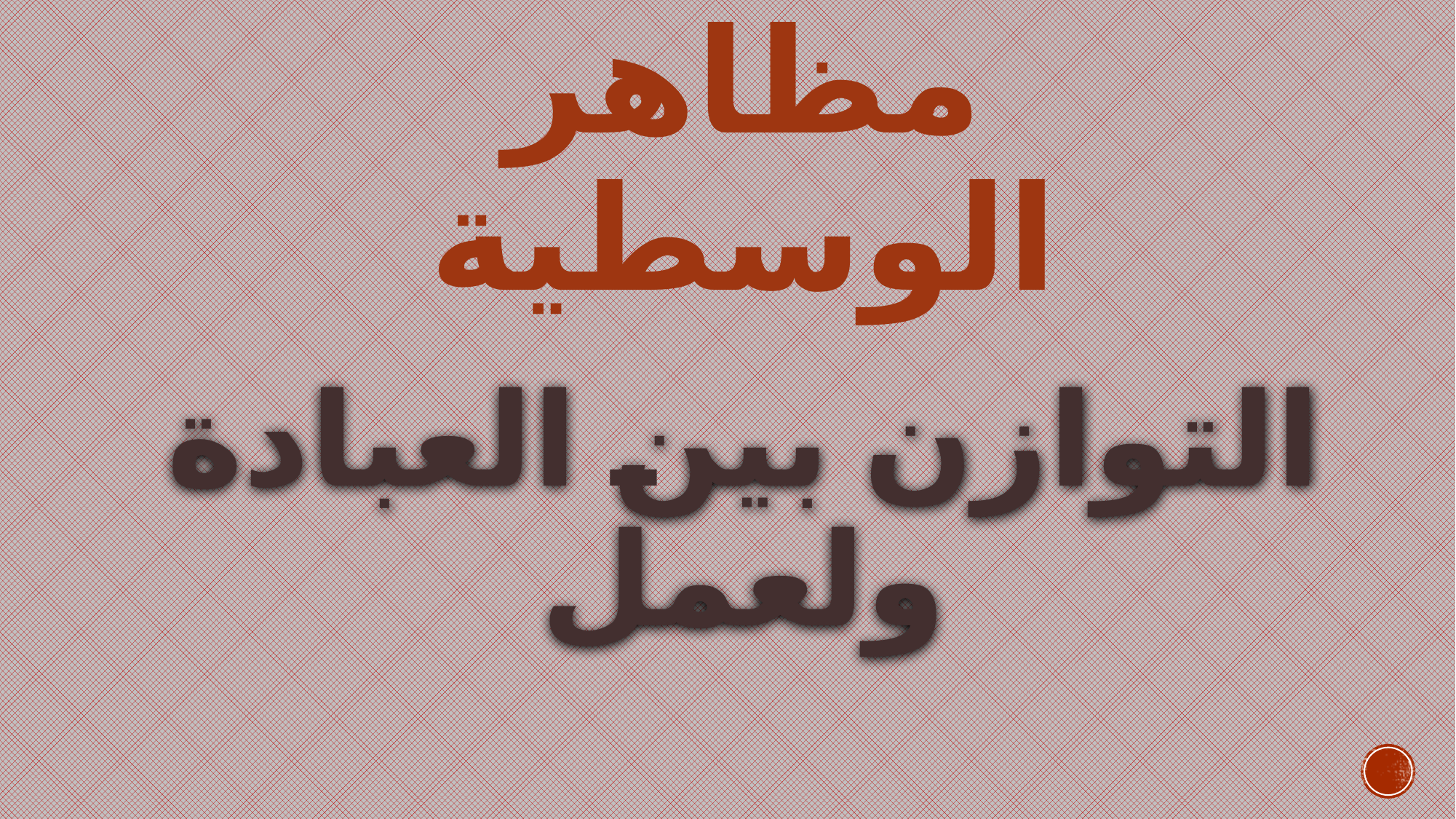

# مظاهر الوسطية

التوازن بين العبادة ولعمل